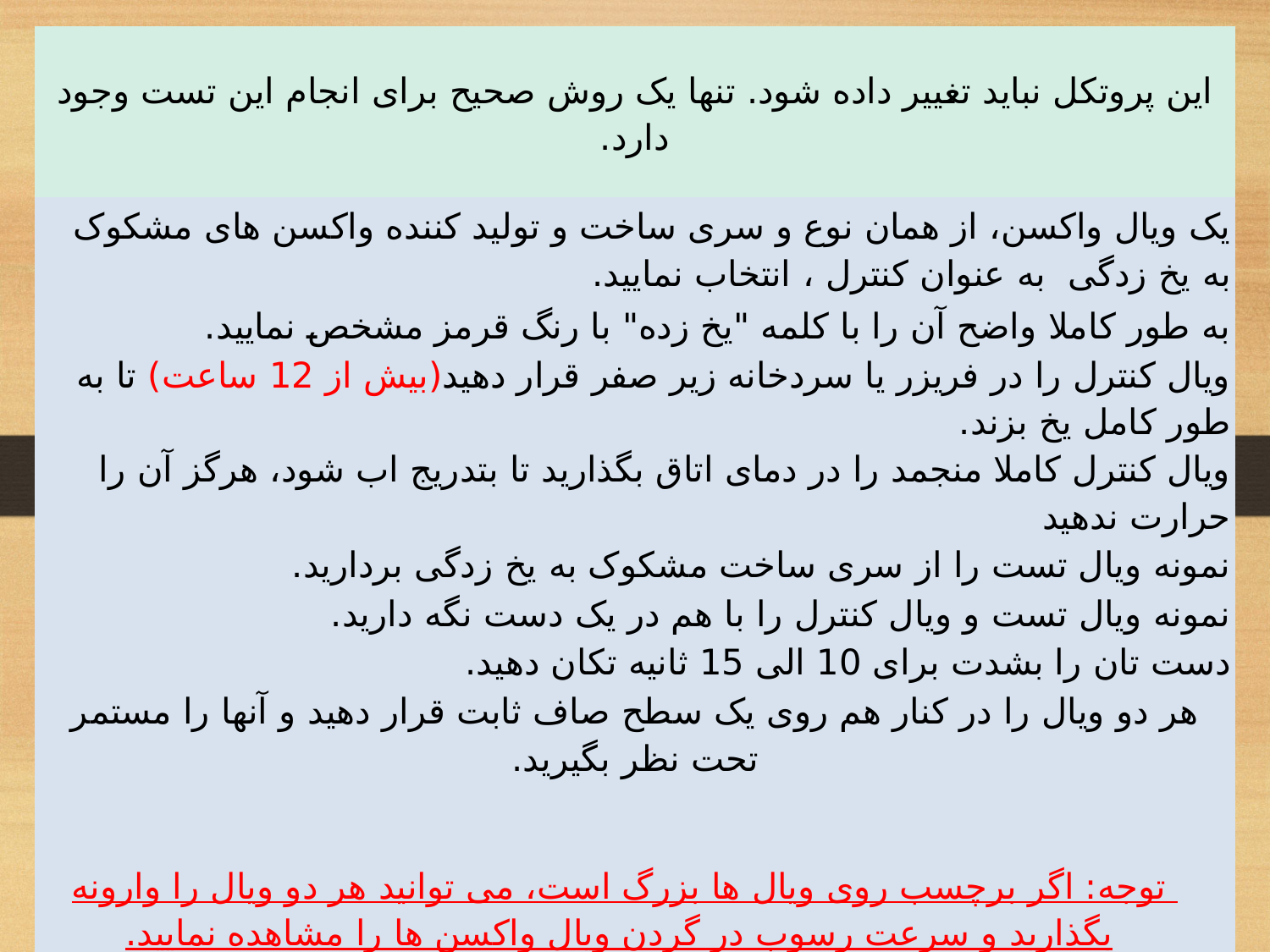

| این پروتکل نباید تغییر داده شود. تنها یک روش صحیح برای انجام این تست وجود دارد. |
| --- |
| یک ویال واکسن، از همان نوع و سری ساخت و تولید کننده واکسن های مشکوک به یخ زدگی به عنوان کنترل ، انتخاب نمایید. |
| به طور کاملا واضح آن را با کلمه "یخ زده" با رنگ قرمز مشخص نمایید. |
| ویال کنترل را در فریزر یا سردخانه زیر صفر قرار دهید(بیش از 12 ساعت) تا به طور کامل یخ بزند. |
| ویال کنترل کاملا منجمد را در دمای اتاق بگذارید تا بتدریج اب شود، هرگز آن را حرارت ندهید |
| نمونه ویال تست را از سری ساخت مشکوک به یخ زدگی برداريد. |
| نمونه ویال تست و ویال کنترل را با هم در یک دست نگه دارید. |
| دست تان را بشدت برای 10 الی 15 ثانیه تکان دهید. |
| هر دو ویال را در کنار هم روی یک سطح صاف ثابت قرار دهید و آنها را مستمر تحت نظر بگیرید. توجه: اگر برچسب روی ویال ها بزرگ است، می توانید هر دو ویال را وارونه بگذارید و سرعت رسوب در گردن ویال واکسن ها را مشاهده نمایید. |